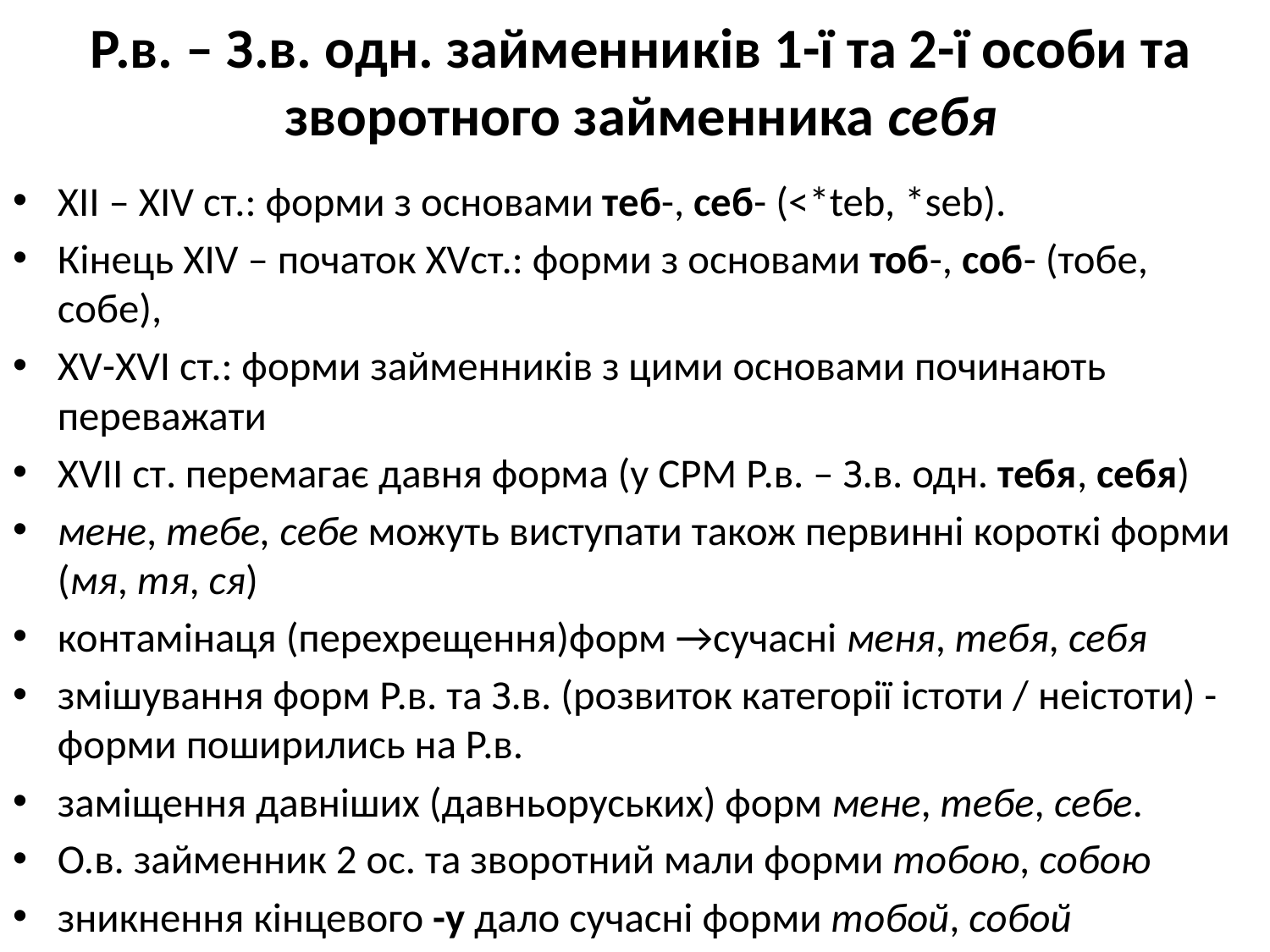

# Р.в. – З.в. одн. займенників 1-ї та 2-ї особи та зворотного займенника себя
XII – XIV ст.: форми з основами теб-, себ- (<*teb, *seb).
Кінець XIV – початок XVст.: форми з основами тоб-, соб- (тобе, собе),
XV-XVI ст.: форми займенників з цими основами починають переважати
XVII ст. перемагає давня форма (у СРМ Р.в. – З.в. одн. тебя, себя)
мене, тебе, себе можуть виступати також первинні короткі форми (мя, тя, ся)
контамінаця (перехрещення)форм →сучасні меня, тебя, себя
змішування форм Р.в. та З.в. (розвиток категорії істоти / неістоти) - форми поширились на Р.в.
заміщення давніших (давньоруських) форм мене, тебе, себе.
О.в. займенник 2 ос. та зворотний мали форми тобою, собою
зникнення кінцевого -у дало сучасні форми тобой, собой